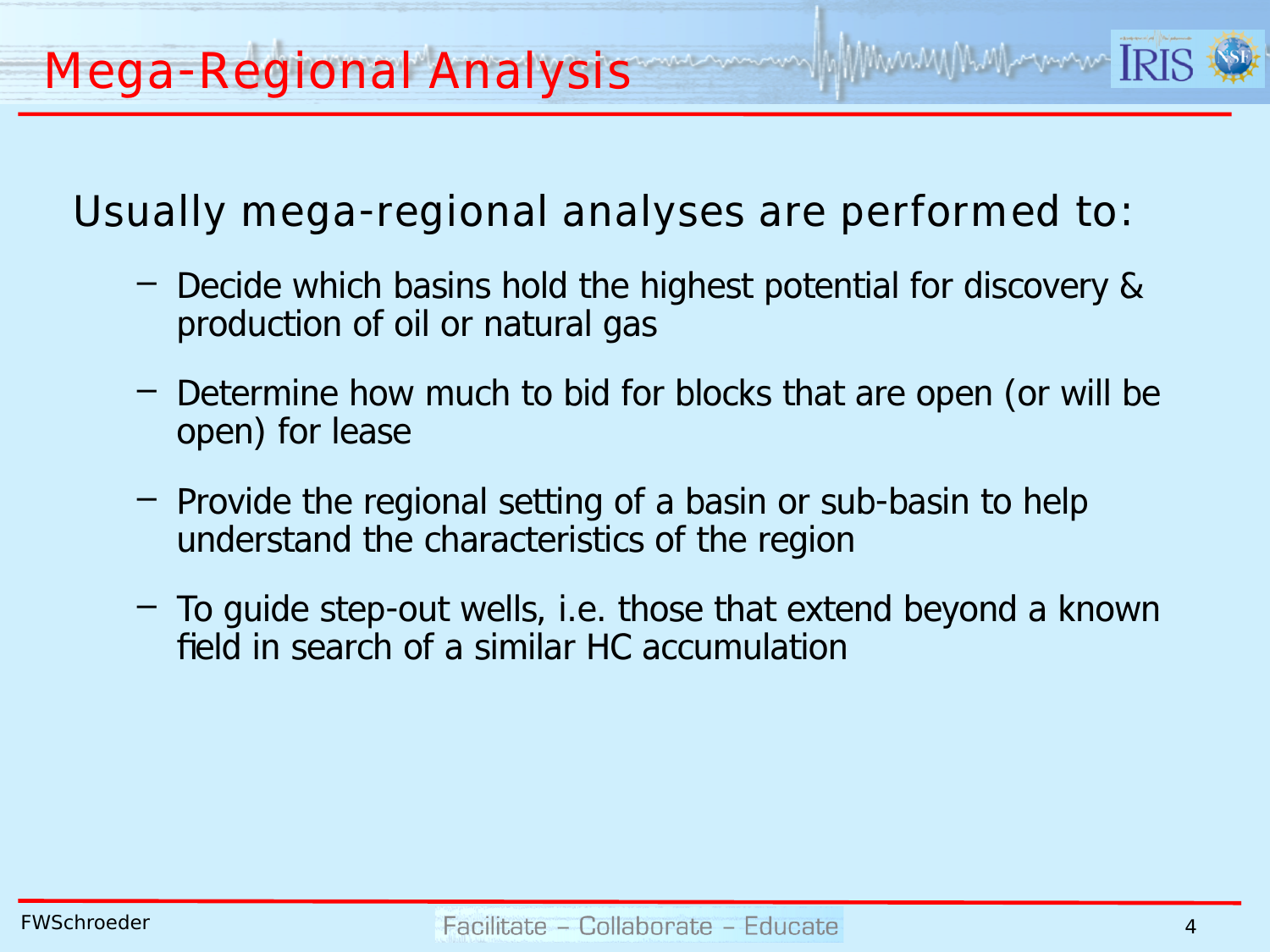

# Mega-Regional Analysis
Usually mega-regional analyses are performed to:
Decide which basins hold the highest potential for discovery & production of oil or natural gas
Determine how much to bid for blocks that are open (or will be open) for lease
Provide the regional setting of a basin or sub-basin to help understand the characteristics of the region
To guide step-out wells, i.e. those that extend beyond a known field in search of a similar HC accumulation